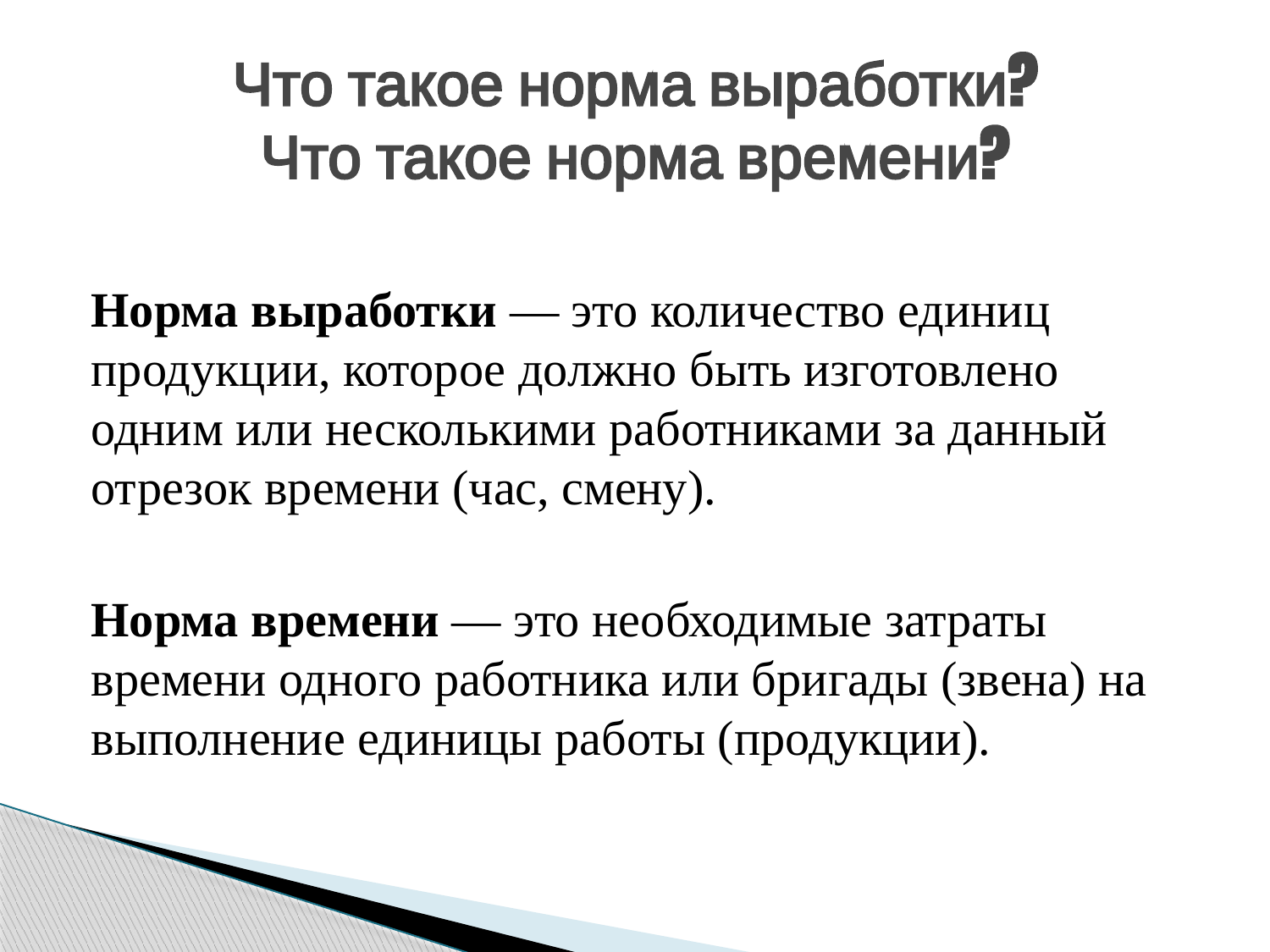

# Что такое норма выработки? Что такое норма времени?

Норма выработки — это количество единиц продукции, которое должно быть изготовлено одним или несколькими работниками за данный отрезок времени (час, смену).

Норма времени — это необходимые затраты времени одного работника или бригады (звена) на выполнение единицы работы (продукции).